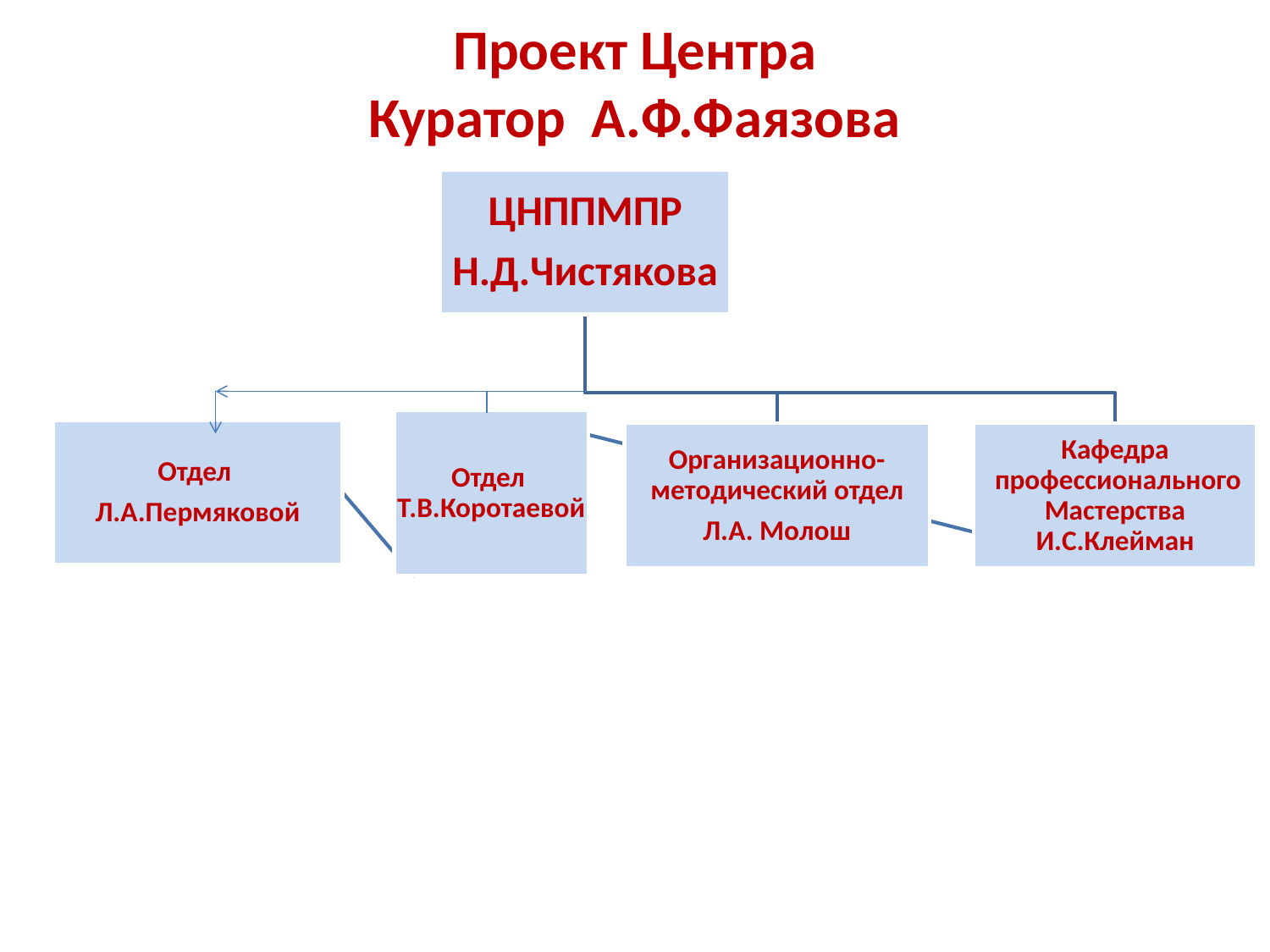

# Проект Центра Куратор  А.Ф.Фаязова
ЦНППМПР
Н.Д.Чистякова
Организационно-методический отдел
Л.А. Молош
Кафедра
 профессионального
Мастерства
И.С.Клейман
Отдел
Т.В.Коротаевой
Отдел
Л.А.Пермяковой